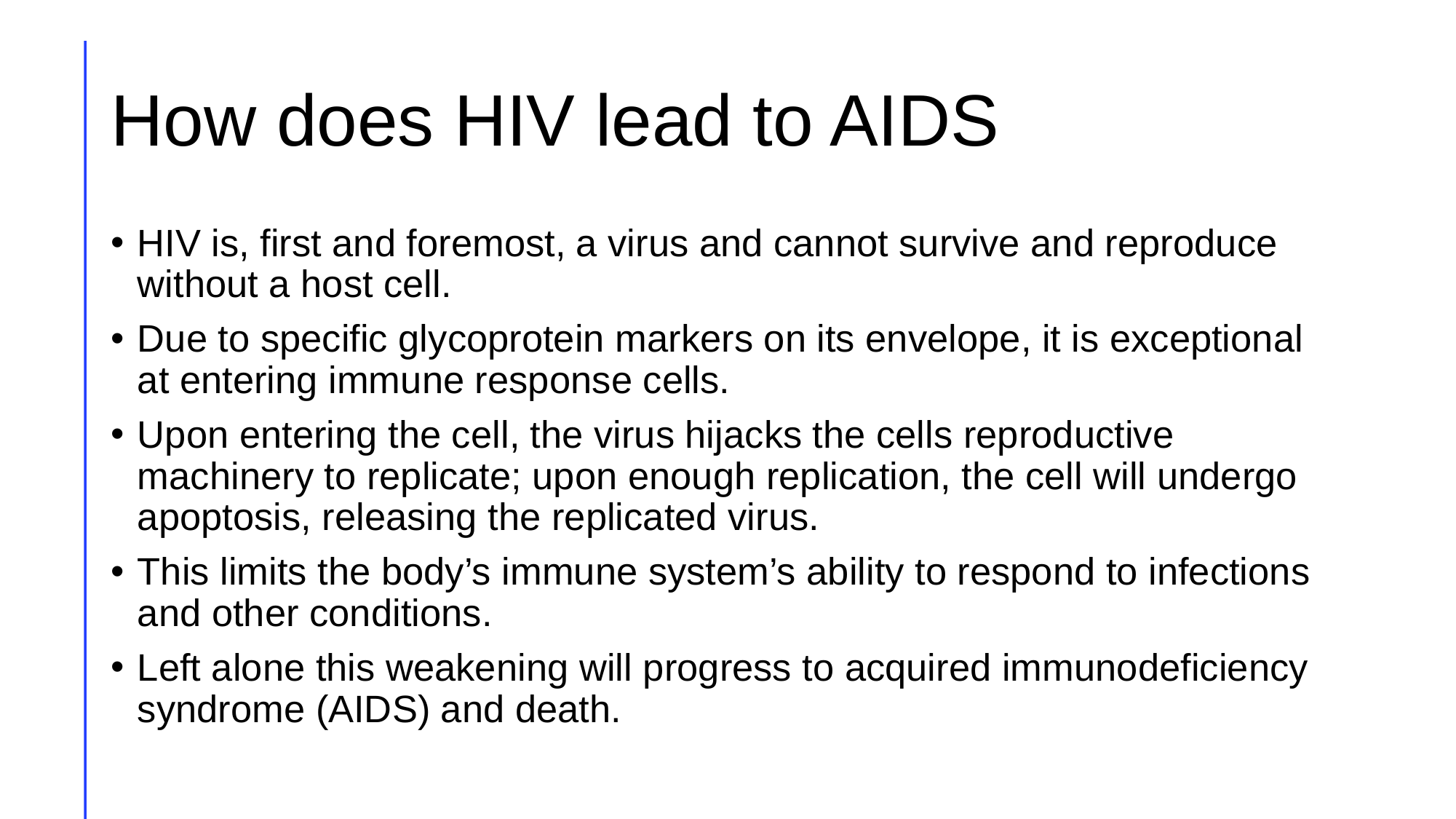

# How does HIV lead to AIDS
HIV is, first and foremost, a virus and cannot survive and reproduce without a host cell.
Due to specific glycoprotein markers on its envelope, it is exceptional at entering immune response cells.
Upon entering the cell, the virus hijacks the cells reproductive machinery to replicate; upon enough replication, the cell will undergo apoptosis, releasing the replicated virus.
This limits the body’s immune system’s ability to respond to infections and other conditions.
Left alone this weakening will progress to acquired immunodeficiency syndrome (AIDS) and death.